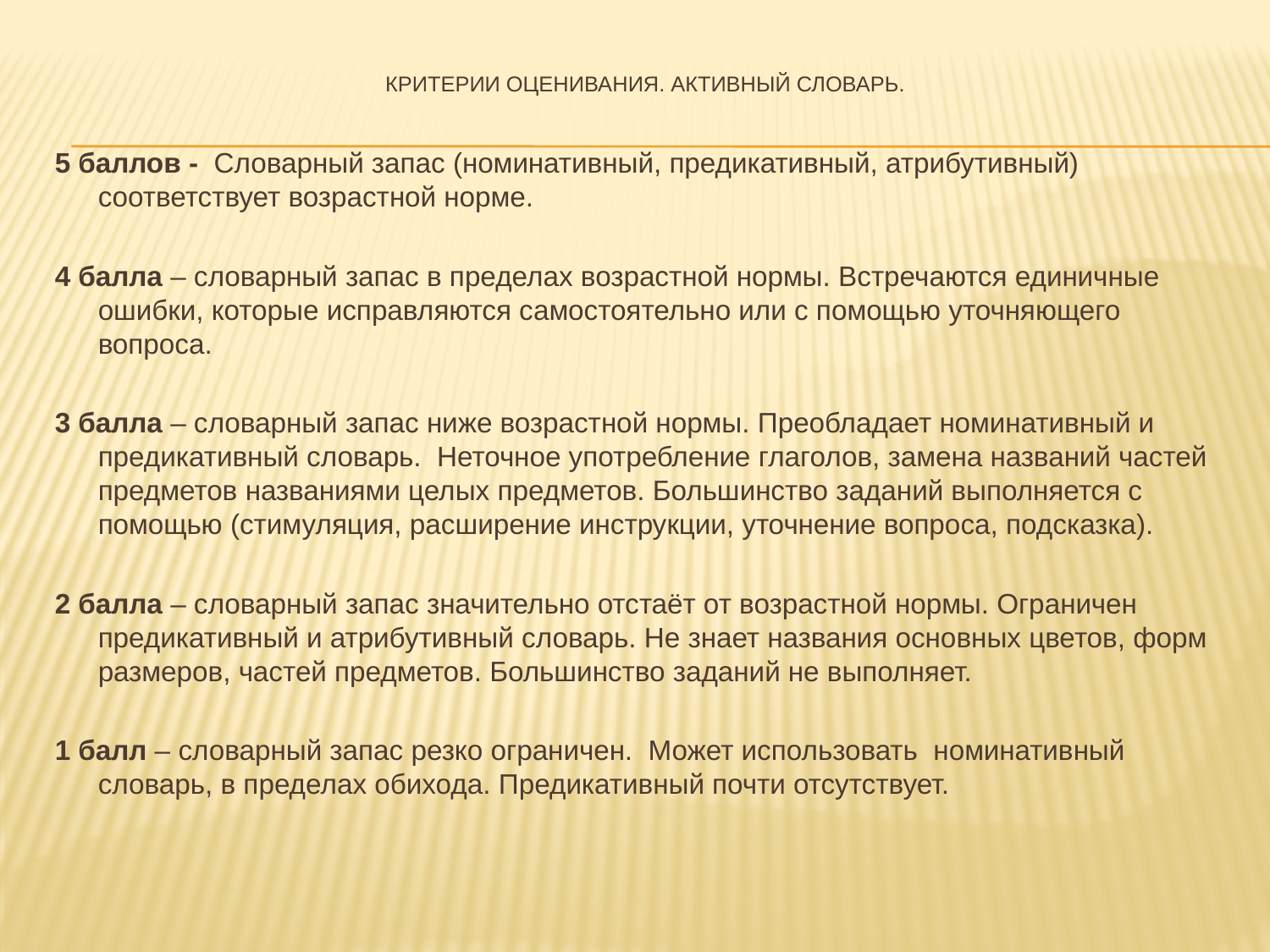

# Критерии оценивания. Активный словарь.
5 баллов -  Словарный запас (номинативный, предикативный, атрибутивный) соответствует возрастной норме.

4 балла – словарный запас в пределах возрастной нормы. Встречаются единичные ошибки, которые исправляются самостоятельно или с помощью уточняющего вопроса.

3 балла – словарный запас ниже возрастной нормы. Преобладает номинативный и предикативный словарь.  Неточное употребление глаголов, замена названий частей предметов названиями целых предметов. Большинство заданий выполняется с помощью (стимуляция, расширение инструкции, уточнение вопроса, подсказка).

2 балла – словарный запас значительно отстаёт от возрастной нормы. Ограничен предикативный и атрибутивный словарь. Не знает названия основных цветов, форм размеров, частей предметов. Большинство заданий не выполняет.

1 балл – словарный запас резко ограничен.  Может использовать  номинативный словарь, в пределах обихода. Предикативный почти отсутствует.